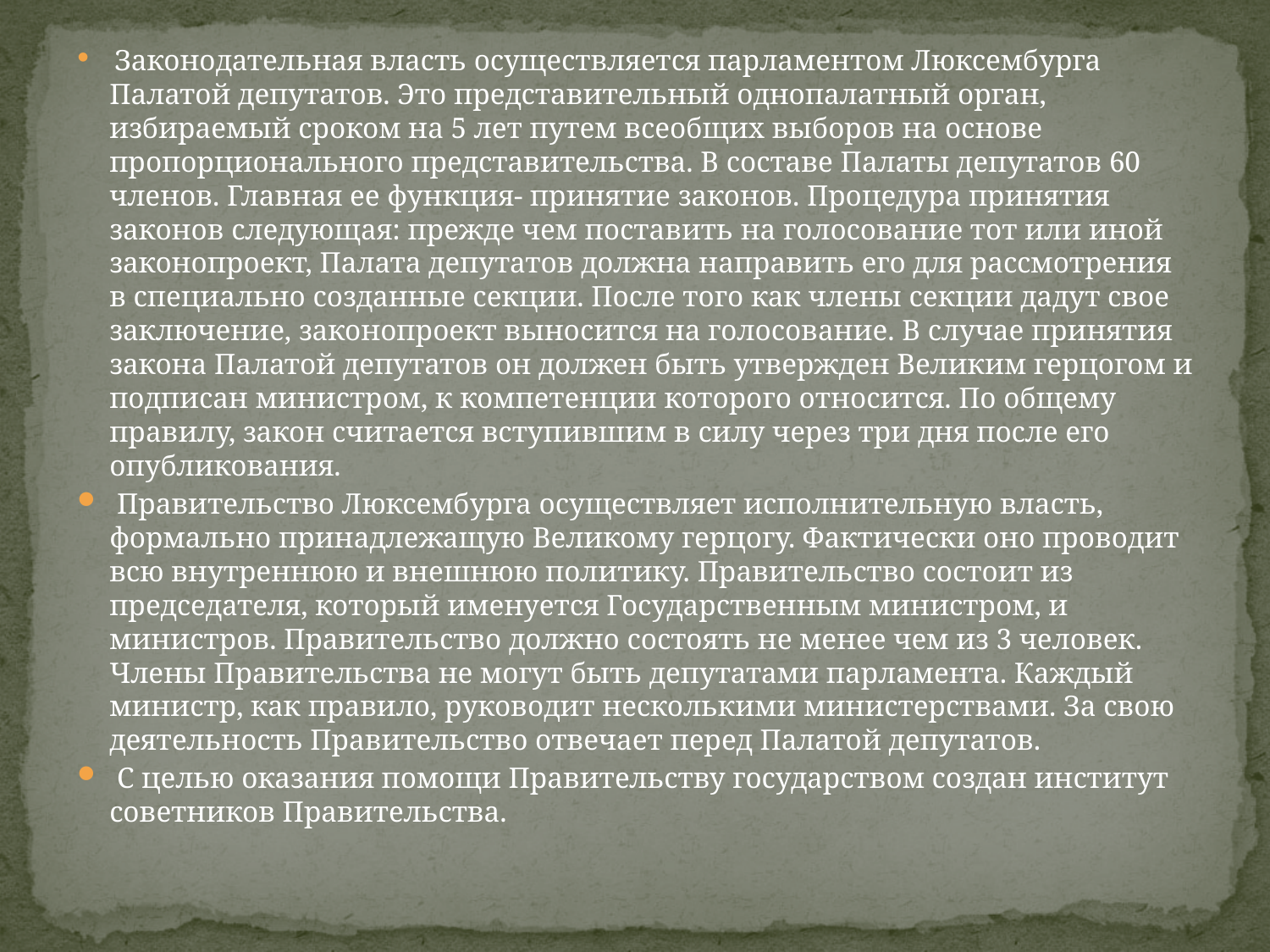

Законодательная власть осуществляется парламентом Люксембурга Палатой депутатов. Это представительный однопалатный орган, избираемый сроком на 5 лет путем всеобщих выборов на основе пропорционального представительства. В составе Палаты депутатов 60 членов. Главная ее функция- принятие законов. Процедура принятия законов следующая: прежде чем поставить на голосование тот или иной законопроект, Палата депутатов должна направить его для рассмотрения в специально созданные секции. После того как члены секции дадут свое заключение, законопроект выносится на голосование. В случае принятия закона Палатой депутатов он должен быть утвержден Великим герцогом и подписан министром, к компетенции которого относится. По общему правилу, закон считается вступившим в силу через три дня после его опубликования.
 Правительство Люксембурга осуществляет исполнительную власть, формально принадлежащую Великому герцогу. Фактически оно проводит всю внутреннюю и внешнюю политику. Правительство состоит из председателя, который именуется Государственным министром, и министров. Правительство должно состоять не менее чем из 3 человек. Члены Правительства не могут быть депутатами парламента. Каждый министр, как правило, руководит несколькими министерствами. За свою деятельность Правительство отвечает перед Палатой депутатов.
 С целью оказания помощи Правительству государством создан институт советников Правительства.